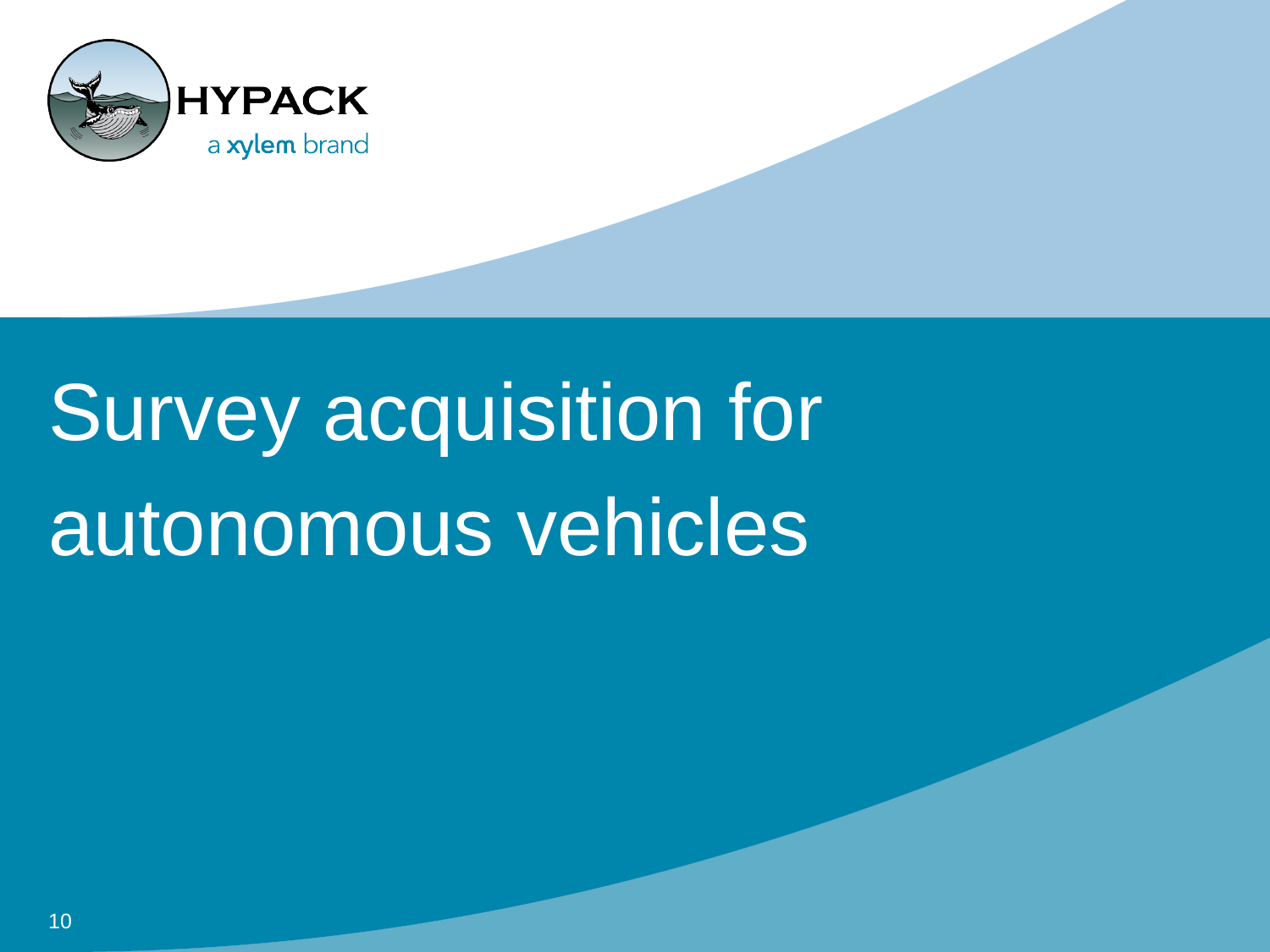

# Survey acquisition for autonomous vehicles
10